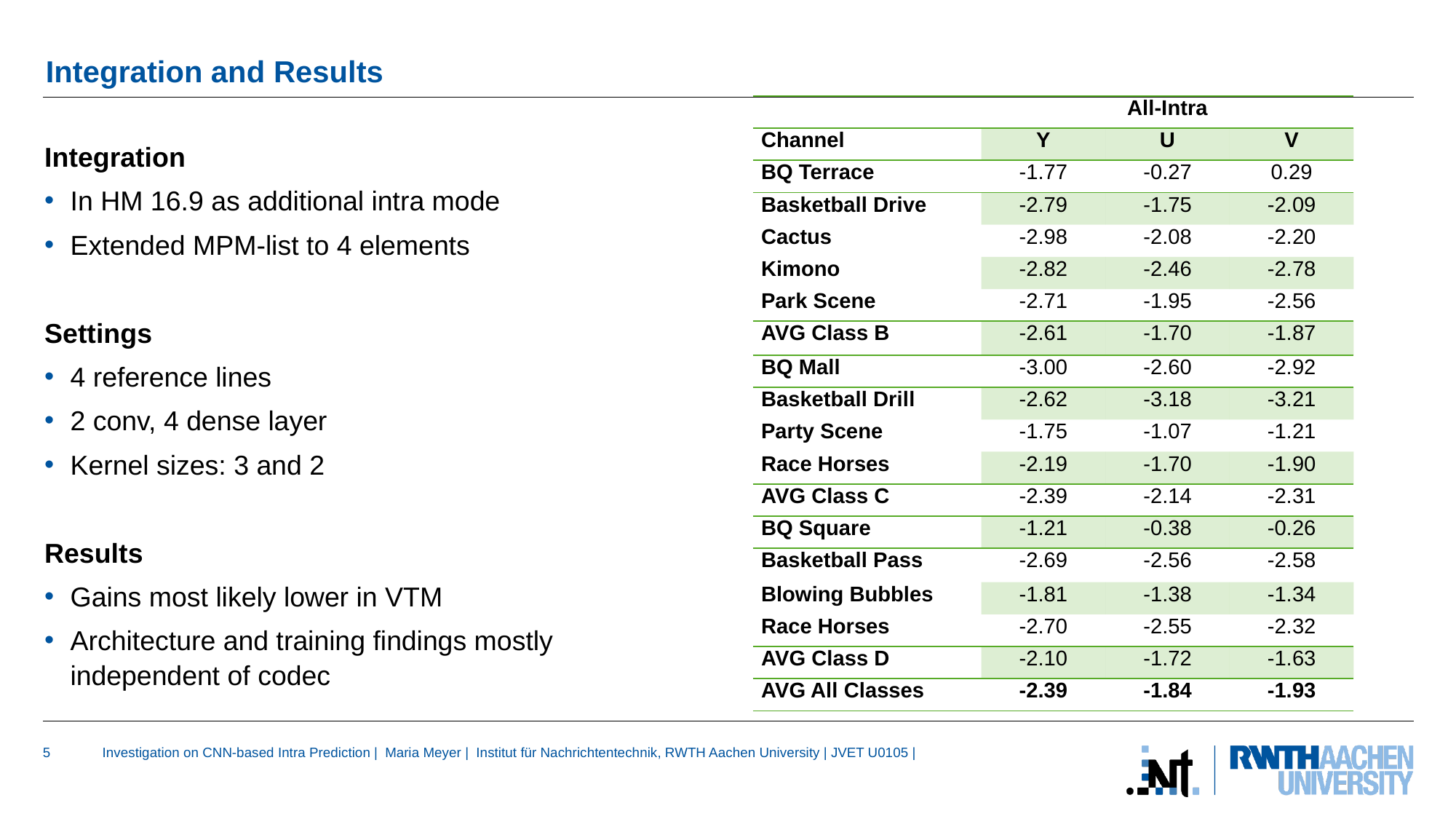

# Integration and Results
|  | All-Intra |  |  |
| --- | --- | --- | --- |
| Channel | Y | U | V |
| BQ Terrace | -1.77 | -0.27 | 0.29 |
| Basketball Drive | -2.79 | -1.75 | -2.09 |
| Cactus | -2.98 | -2.08 | -2.20 |
| Kimono | -2.82 | -2.46 | -2.78 |
| Park Scene | -2.71 | -1.95 | -2.56 |
| AVG Class B | -2.61 | -1.70 | -1.87 |
| BQ Mall | -3.00 | -2.60 | -2.92 |
| Basketball Drill | -2.62 | -3.18 | -3.21 |
| Party Scene | -1.75 | -1.07 | -1.21 |
| Race Horses | -2.19 | -1.70 | -1.90 |
| AVG Class C | -2.39 | -2.14 | -2.31 |
| BQ Square | -1.21 | -0.38 | -0.26 |
| Basketball Pass | -2.69 | -2.56 | -2.58 |
| Blowing Bubbles | -1.81 | -1.38 | -1.34 |
| Race Horses | -2.70 | -2.55 | -2.32 |
| AVG Class D | -2.10 | -1.72 | -1.63 |
| AVG All Classes | -2.39 | -1.84 | -1.93 |
Integration
In HM 16.9 as additional intra mode
Extended MPM-list to 4 elements

Settings
4 reference lines
2 conv, 4 dense layer
Kernel sizes: 3 and 2

Results
Gains most likely lower in VTM
Architecture and training findings mostly independent of codec